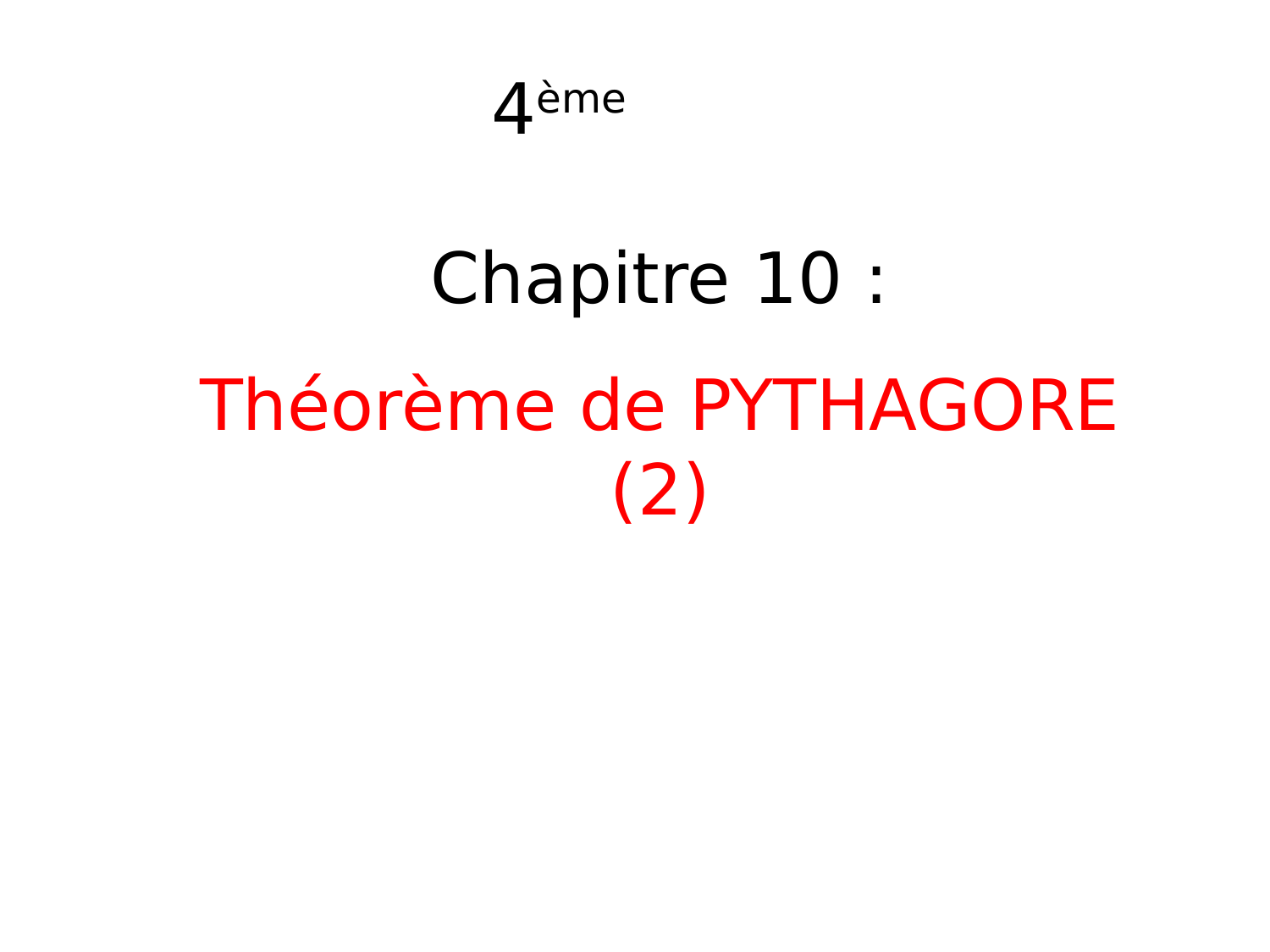

# 4ème Chapitre 10 : Théorème de PYTHAGORE (2)